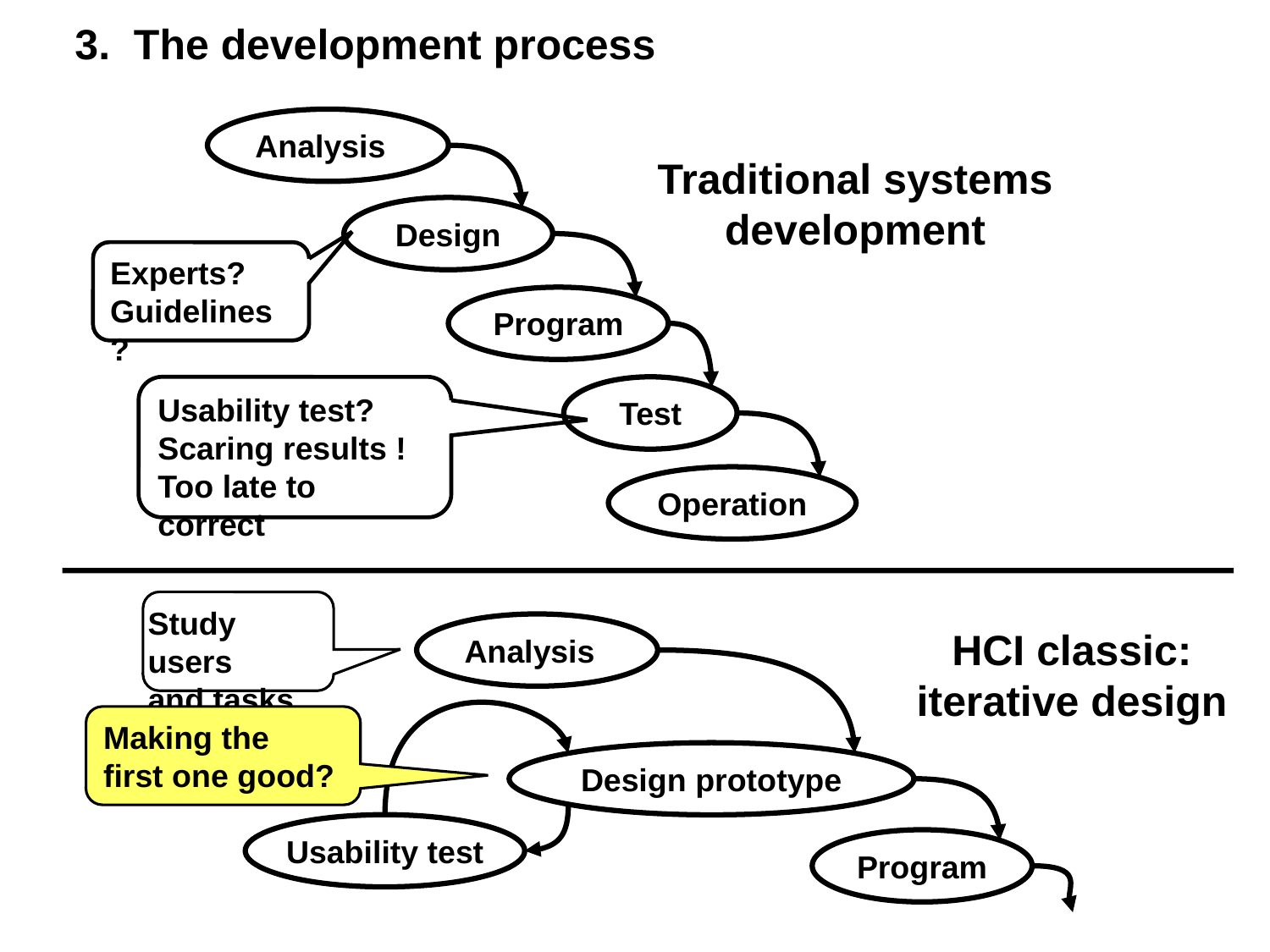

3.  The development process
Analysis
Traditional systems
development
Design
Experts?
Guidelines?
Program
Usability test?
Scaring results !
Too late to correct
Test
Operation

Study users
and tasks
Analysis
HCI classic:
iterative design
Design prototype
Usability test
Program
Making the
first one good?